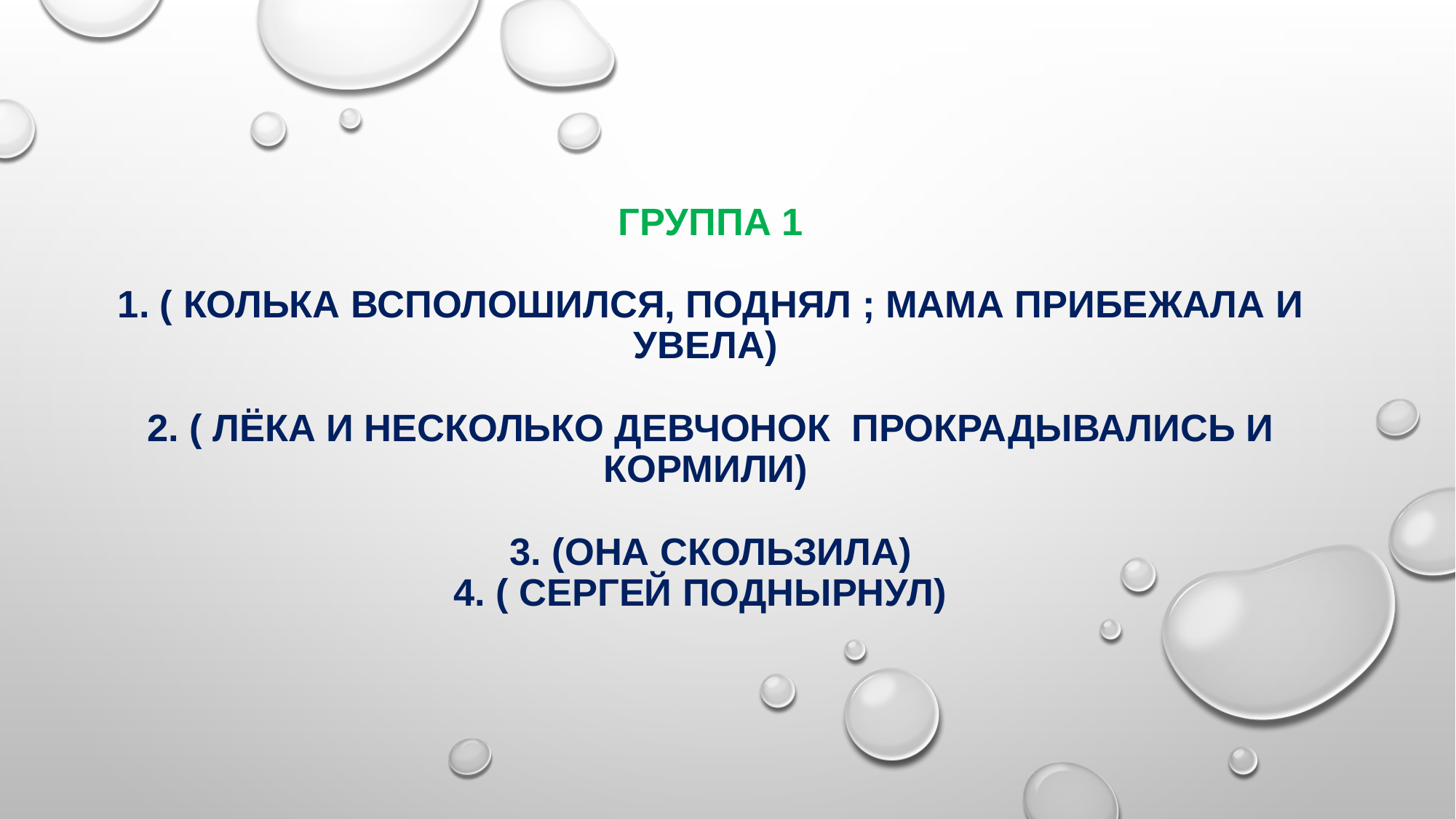

# Группа 1 1. ( Колька всполошился, поднял ; мама прибежала и увела) 2. ( Лёка и несколько девчонок  прокрадывались и кормили) 3. (она скользила) 4. ( Сергей поднырнул)